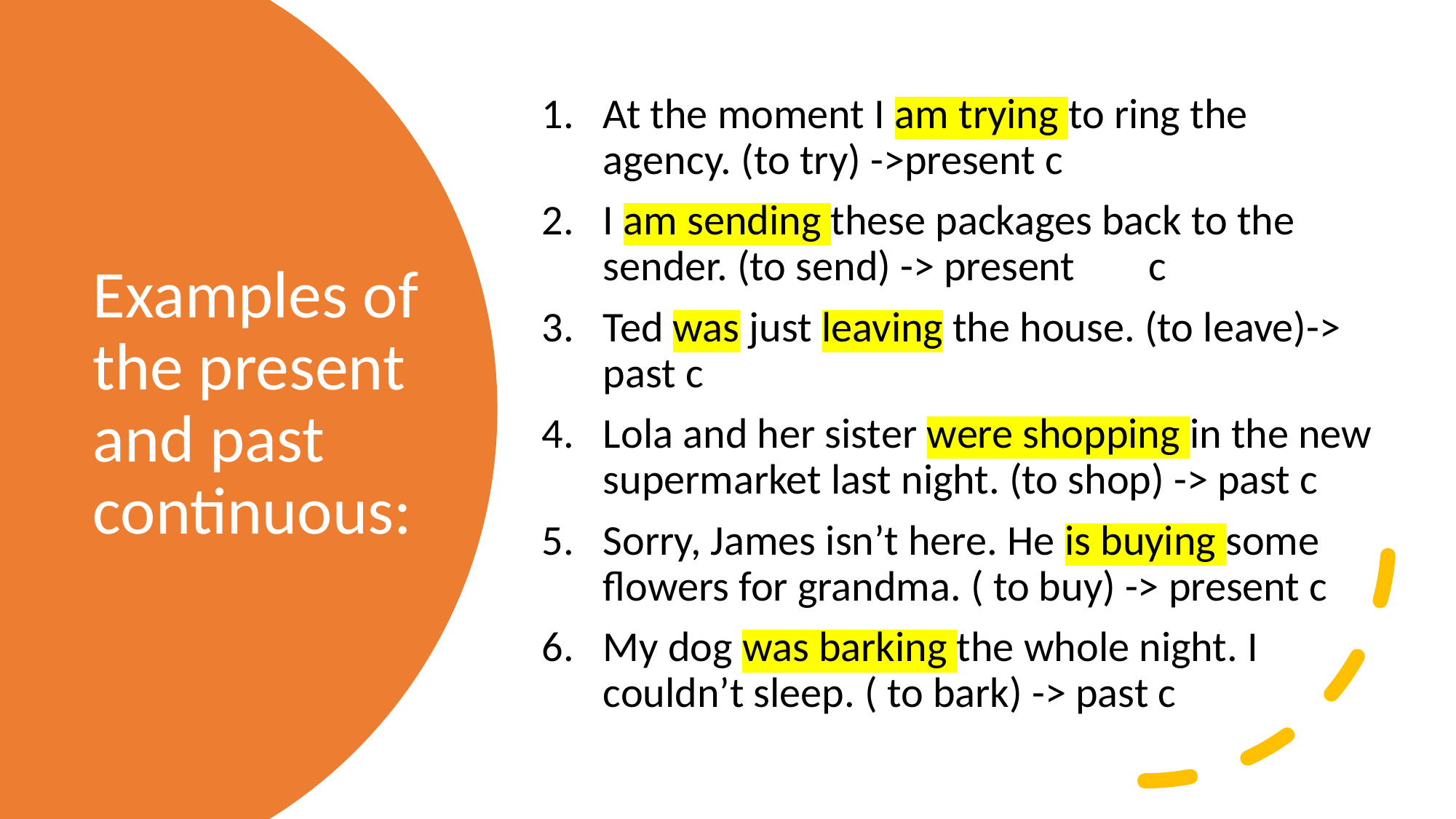

At the moment I am trying to ring the agency. (to try) ->present c
I am sending these packages back to the sender. (to send) -> present 	c
Ted was just leaving the house. (to leave)-> past c
Lola and her sister were shopping in the new supermarket last night. (to shop) -> past c
Sorry, James isn’t here. He is buying some flowers for grandma. ( to buy) -> present c
My dog was barking the whole night. I couldn’t sleep. ( to bark) -> past c
# Examples of the present and past continuous: